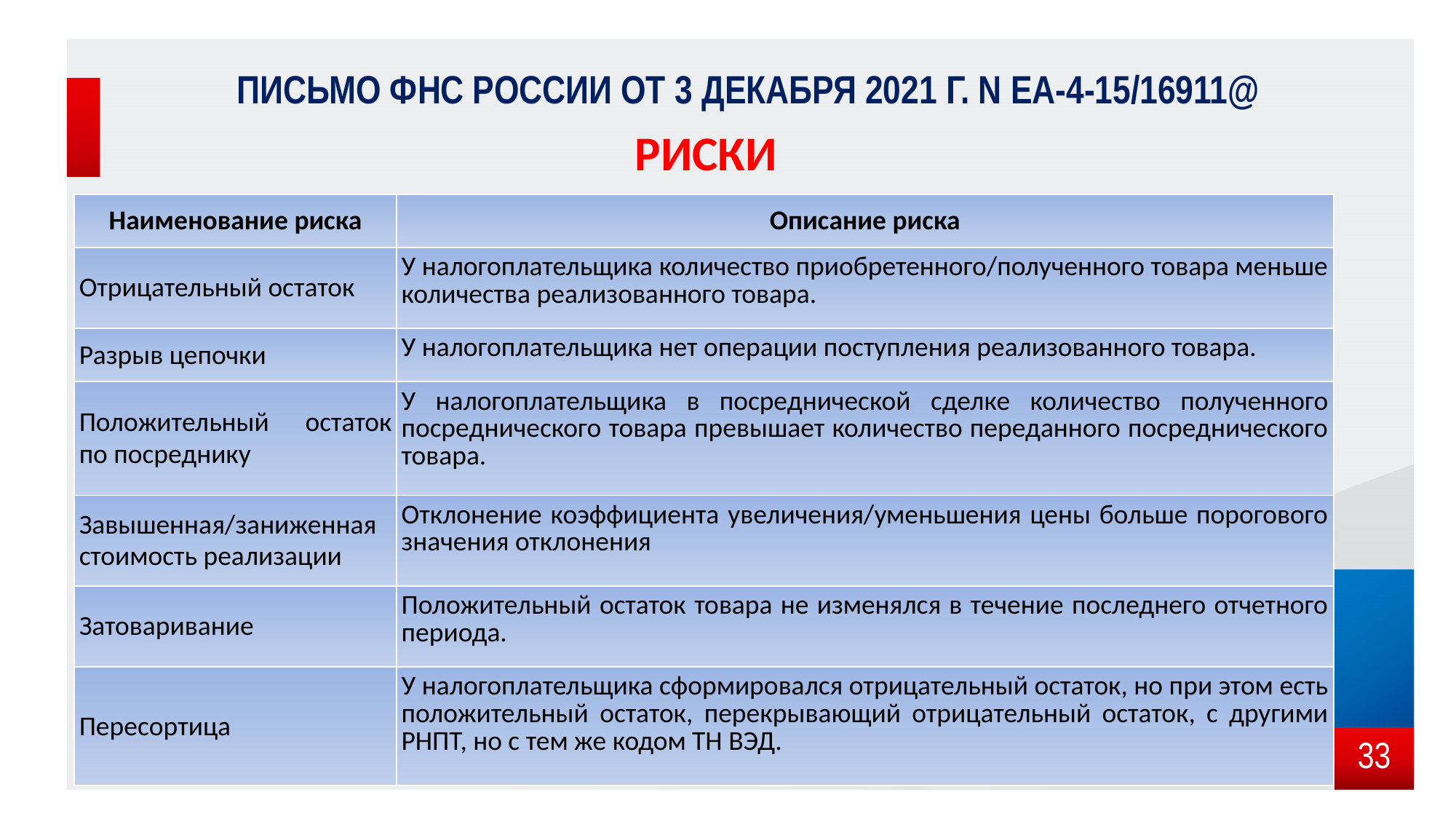

# Письмо ФНС России от 3 декабря 2021 г. N ЕА-4-15/16911@
РИСКИ
| Наименование риска | Описание риска |
| --- | --- |
| Отрицательный остаток | У налогоплательщика количество приобретенного/полученного товара меньше количества реализованного товара. |
| Разрыв цепочки | У налогоплательщика нет операции поступления реализованного товара. |
| Положительный остаток по посреднику | У налогоплательщика в посреднической сделке количество полученного посреднического товара превышает количество переданного посреднического товара. |
| Завышенная/заниженная стоимость реализации | Отклонение коэффициента увеличения/уменьшения цены больше порогового значения отклонения |
| Затоваривание | Положительный остаток товара не изменялся в течение последнего отчетного периода. |
| Пересортица | У налогоплательщика сформировался отрицательный остаток, но при этом есть положительный остаток, перекрывающий отрицательный остаток, с другими РНПТ, но с тем же кодом ТН ВЭД. |

33